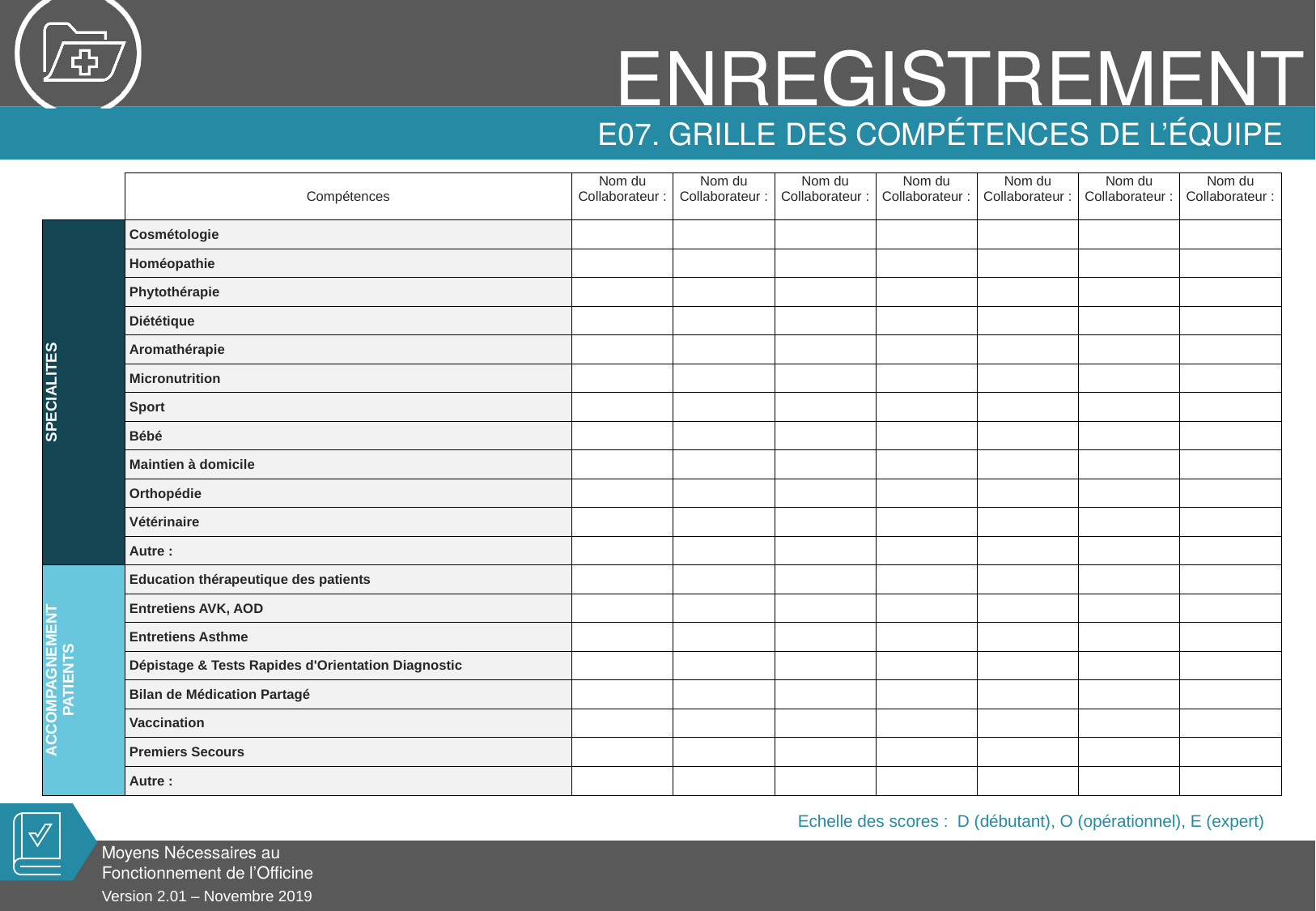

# E07. Grille des compétences de l’équipe
|  | Compétences | Nom du Collaborateur : | Nom du Collaborateur : | Nom du Collaborateur : | Nom du Collaborateur : | Nom du Collaborateur : | Nom du Collaborateur : | Nom du Collaborateur : |
| --- | --- | --- | --- | --- | --- | --- | --- | --- |
| SPECIALITES | Cosmétologie |  |  |  |  |  |  |  |
|  | Homéopathie |  |  |  |  |  |  |  |
|  | Phytothérapie |  |  |  |  |  |  |  |
|  | Diététique |  |  |  |  |  |  |  |
|  | Aromathérapie |  |  |  |  |  |  |  |
|  | Micronutrition |  |  |  |  |  |  |  |
|  | Sport |  |  |  |  |  |  |  |
|  | Bébé |  |  |  |  |  |  |  |
|  | Maintien à domicile |  |  |  |  |  |  |  |
|  | Orthopédie |  |  |  |  |  |  |  |
|  | Vétérinaire |  |  |  |  |  |  |  |
|  | Autre : |  |  |  |  |  |  |  |
| ACCOMPAGNEMENT PATIENTS | Education thérapeutique des patients |  |  |  |  |  |  |  |
|  | Entretiens AVK, AOD |  |  |  |  |  |  |  |
|  | Entretiens Asthme |  |  |  |  |  |  |  |
|  | Dépistage & Tests Rapides d'Orientation Diagnostic |  |  |  |  |  |  |  |
|  | Bilan de Médication Partagé |  |  |  |  |  |  |  |
|  | Vaccination |  |  |  |  |  |  |  |
|  | Premiers Secours |  |  |  |  |  |  |  |
|  | Autre : |  |  |  |  |  |  |  |
Echelle des scores :  D (débutant), O (opérationnel), E (expert)